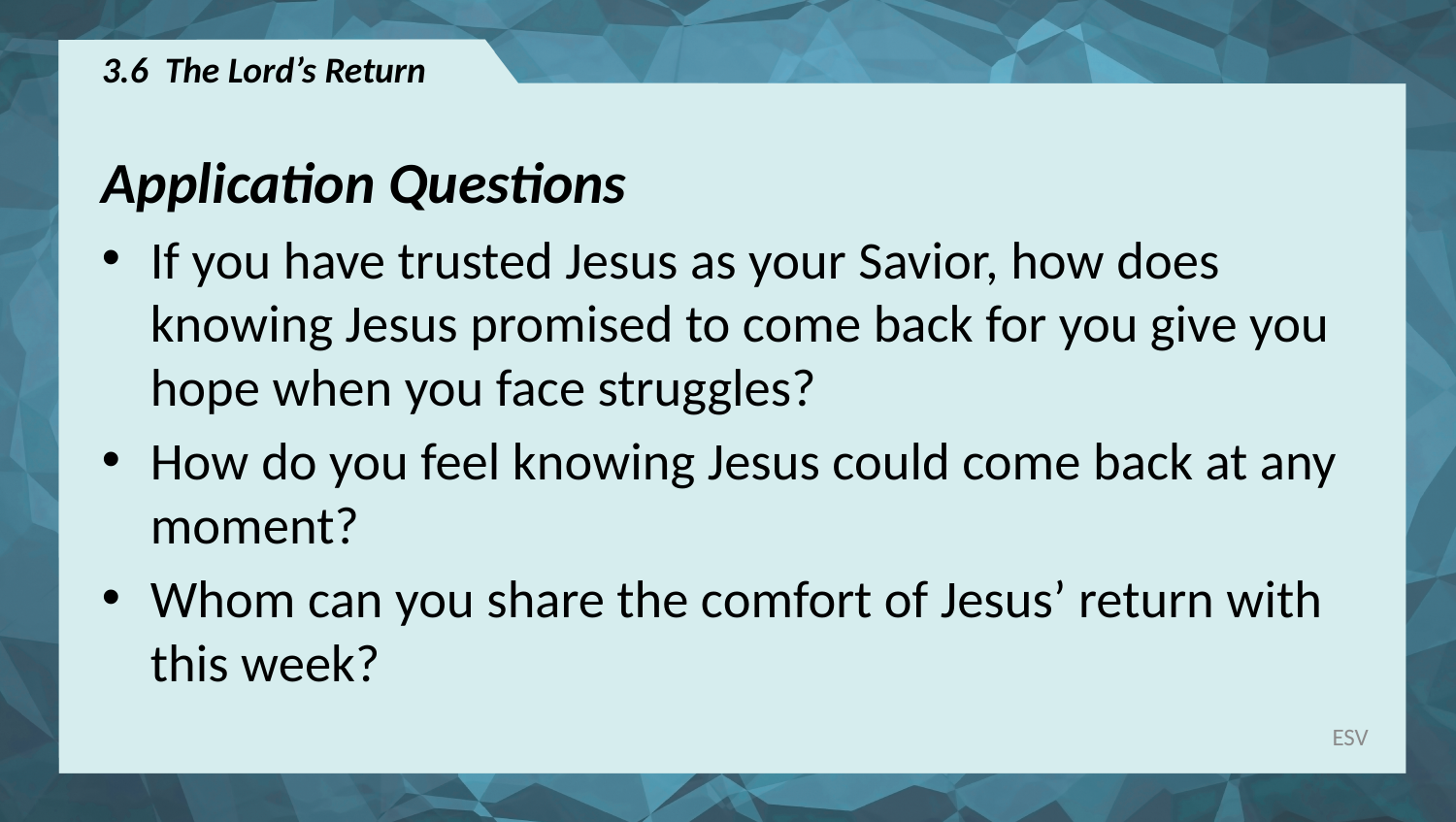

# 3.6  The Lord’s Return
Application Questions
If you have trusted Jesus as your Savior, how does knowing Jesus promised to come back for you give you hope when you face struggles?
How do you feel knowing Jesus could come back at any moment?
Whom can you share the comfort of Jesus’ return with this week?
ESV